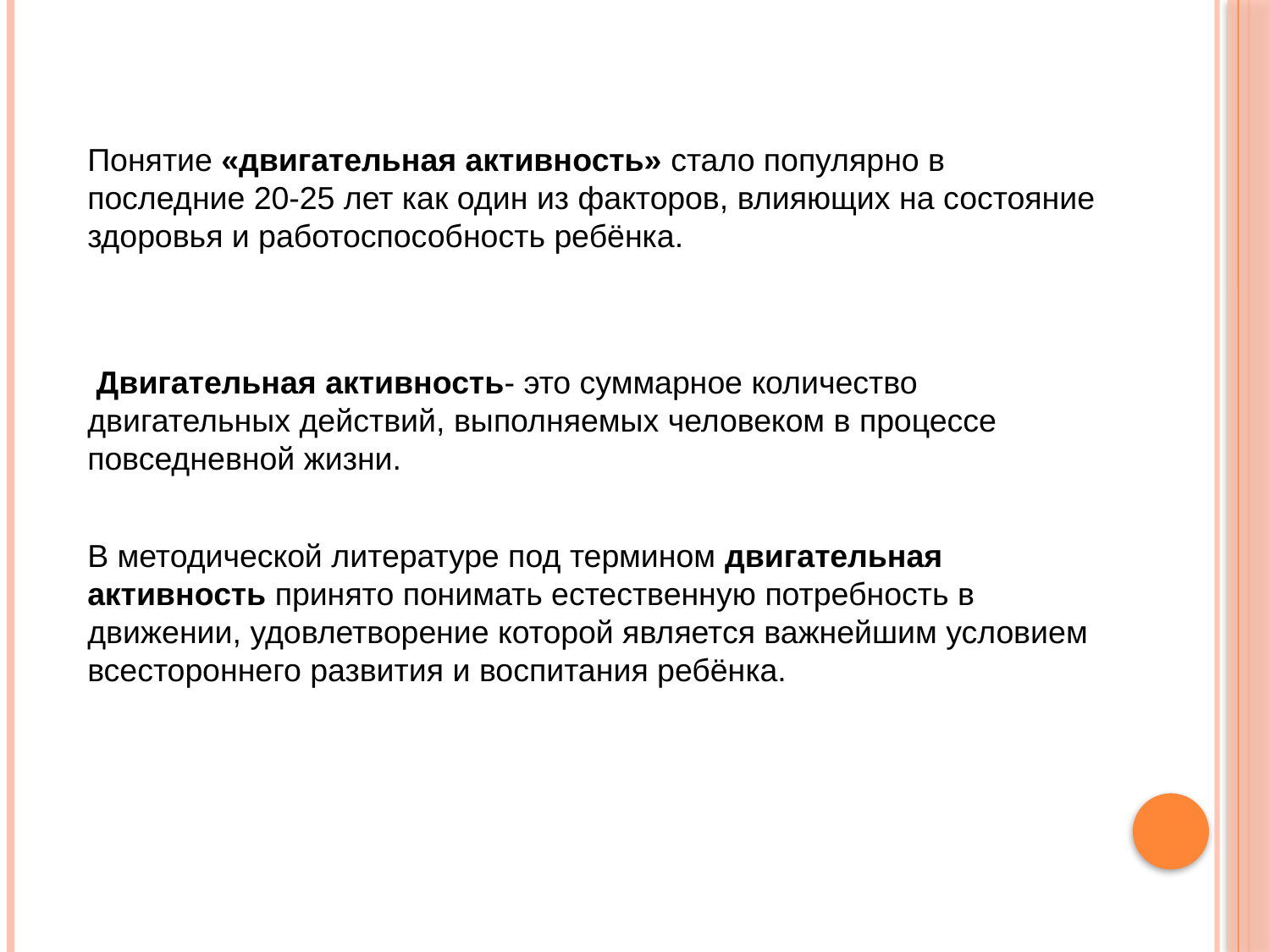

Понятие «двигательная активность» стало популярно в последние 20-25 лет как один из факторов, влияющих на состояние здоровья и работоспособность ребёнка.

 Двигательная активность- это суммарное количество двигательных действий, выполняемых человеком в процессе повседневной жизни.

В методической литературе под термином двигательная активность принято понимать естественную потребность в движении, удовлетворение которой является важнейшим условием всестороннего развития и воспитания ребёнка.